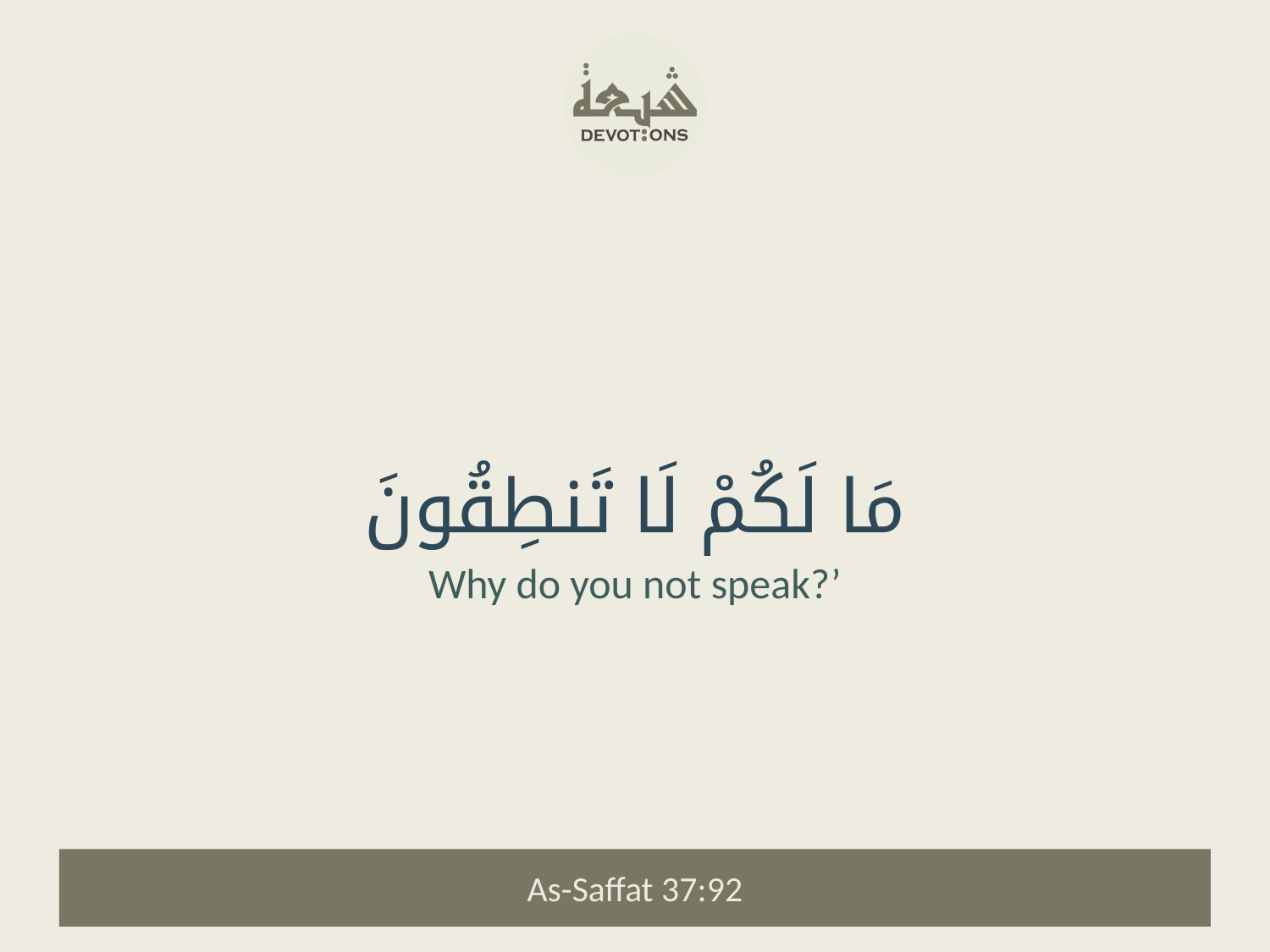

مَا لَكُمْ لَا تَنطِقُونَ
Why do you not speak?’
As-Saffat 37:92